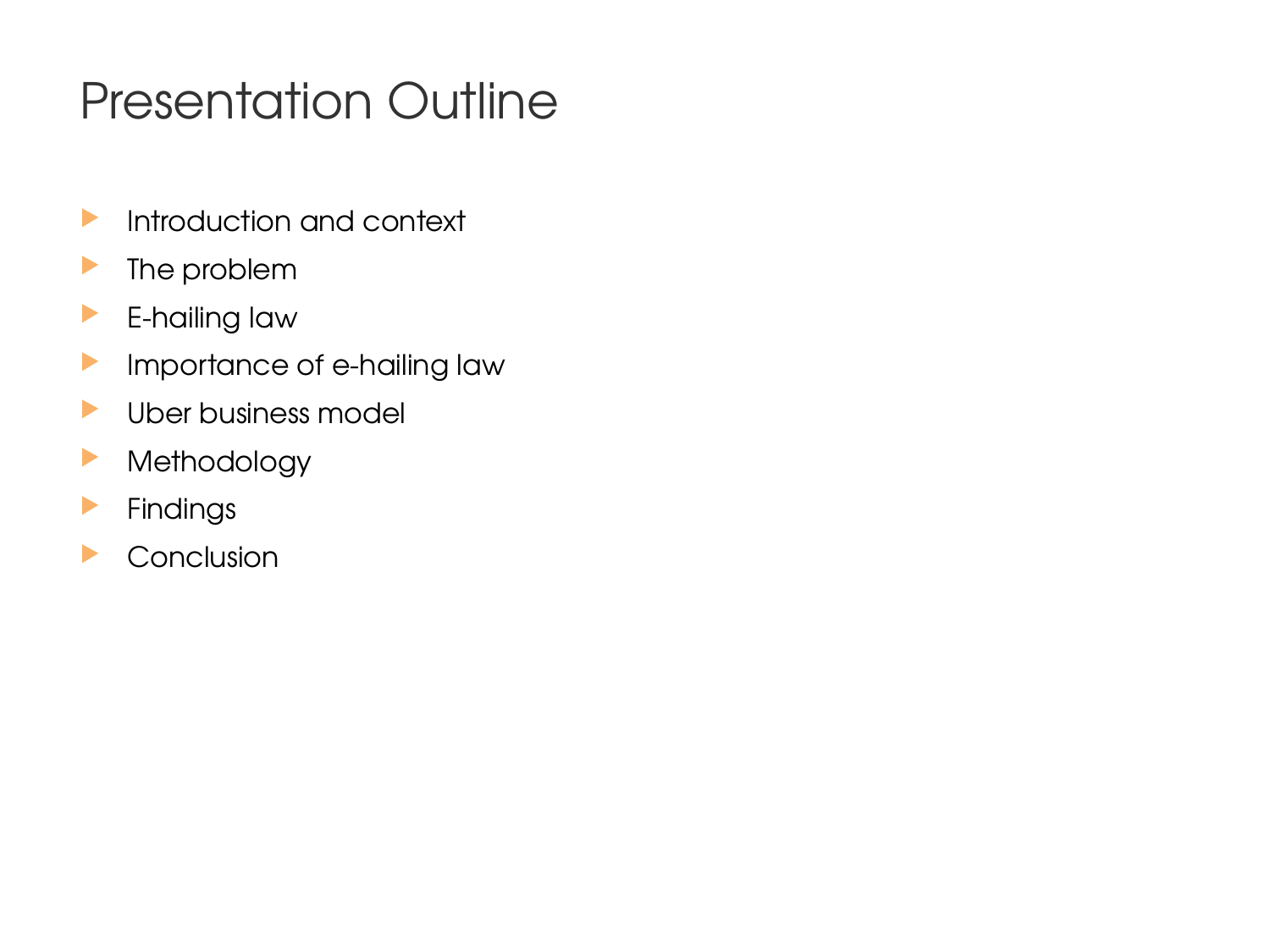

# Presentation Outline
Introduction and context
The problem
E-hailing law
Importance of e-hailing law
Uber business model
Methodology
Findings
Conclusion